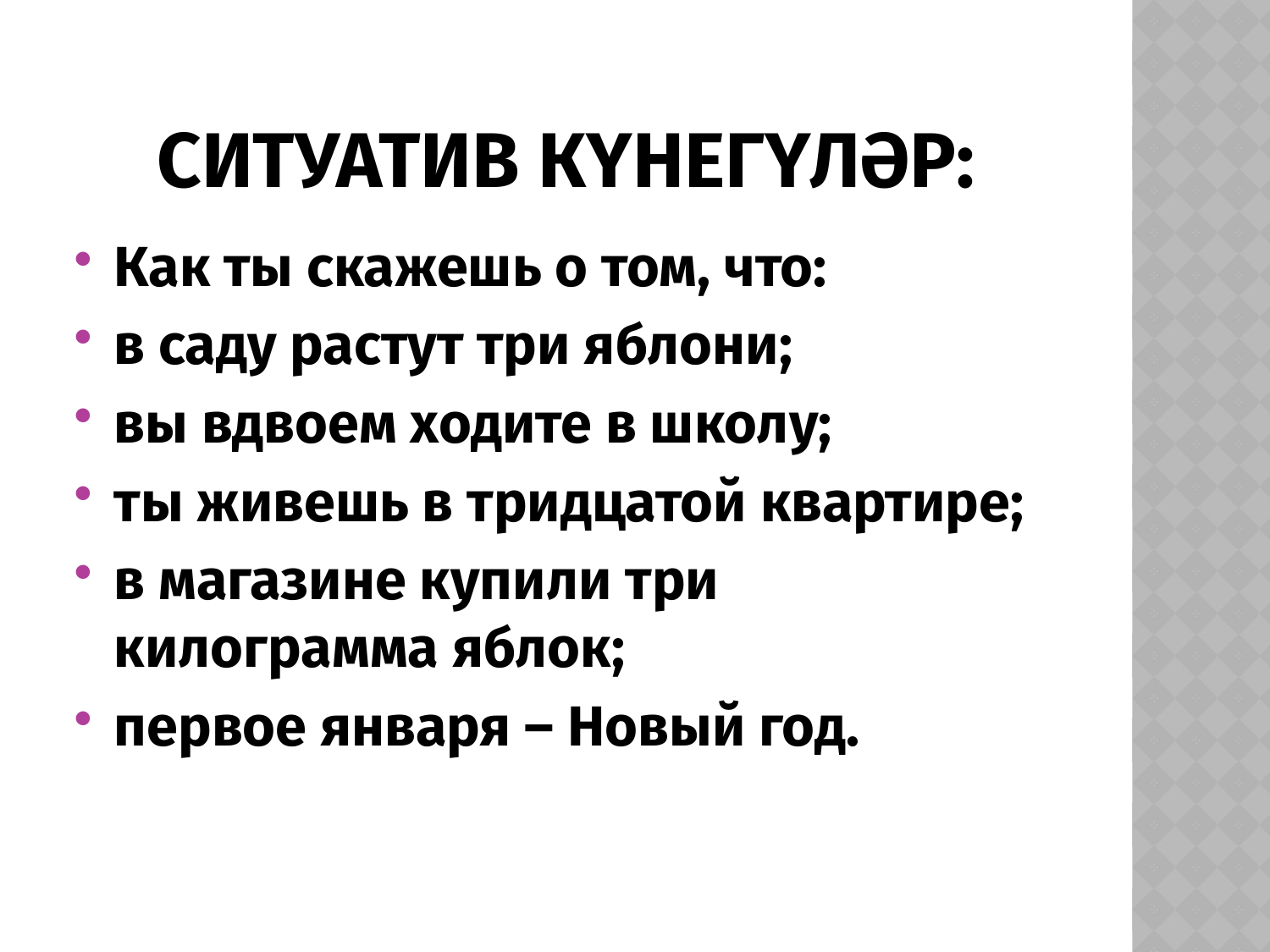

# Ситуатив күнегүләр:
Как ты скажешь о том, что:
в саду растут три яблони;
вы вдвоем ходите в школу;
ты живешь в тридцатой квартире;
в магазине купили три килограмма яблок;
первое января – Новый год.